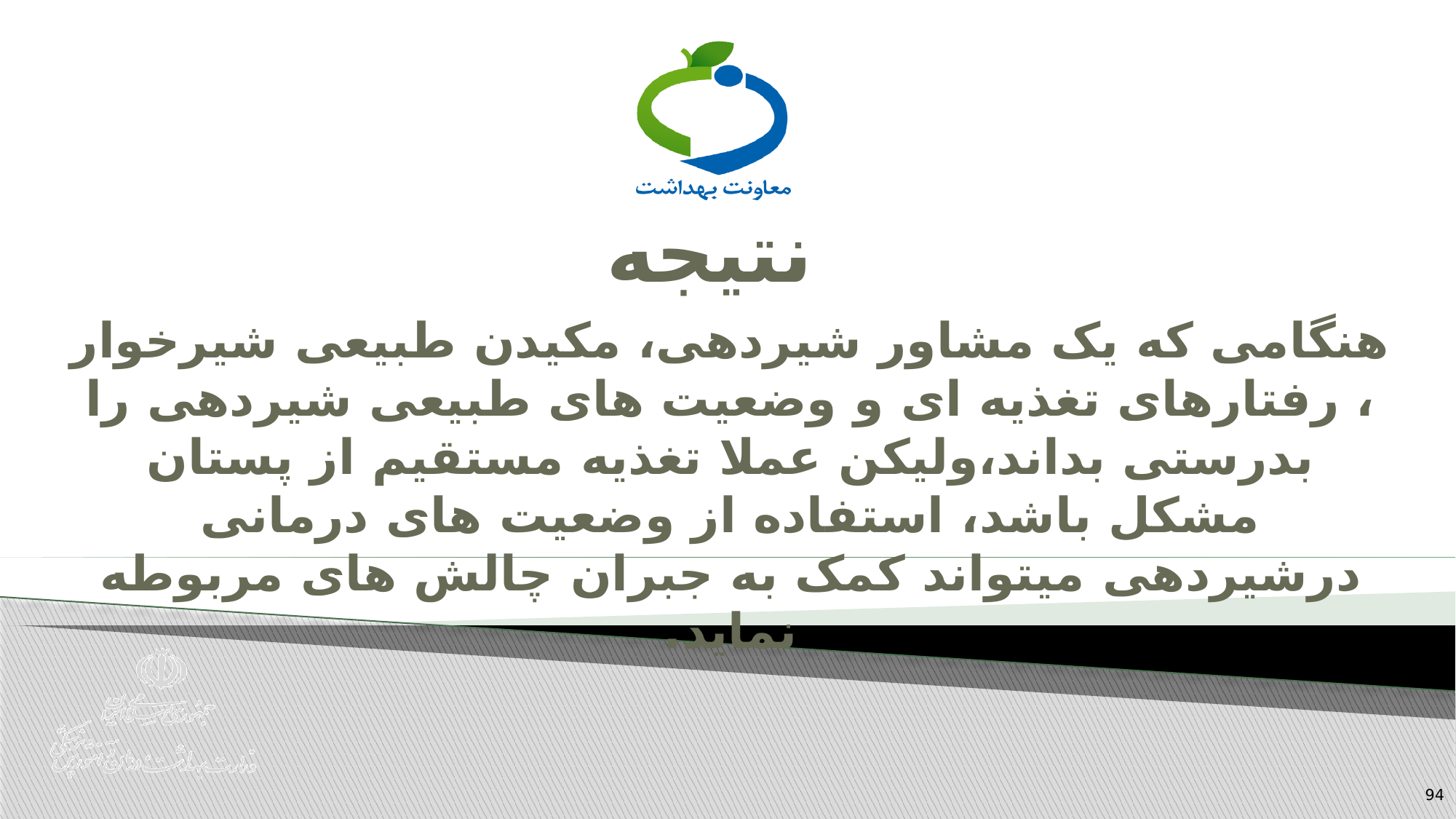

# نتیجه
هنگامی که یک مشاور شیردهی، مکیدن طبیعی شیرخوار ، رفتارهای تغذیه ای و وضعیت های طبیعی شیردهی را بدرستی بداند،ولیکن عملا تغذیه مستقیم از پستان مشکل باشد، استفاده از وضعیت های درمانی درشیردهی میتواند کمک به جبران چالش های مربوطه نماید.
94